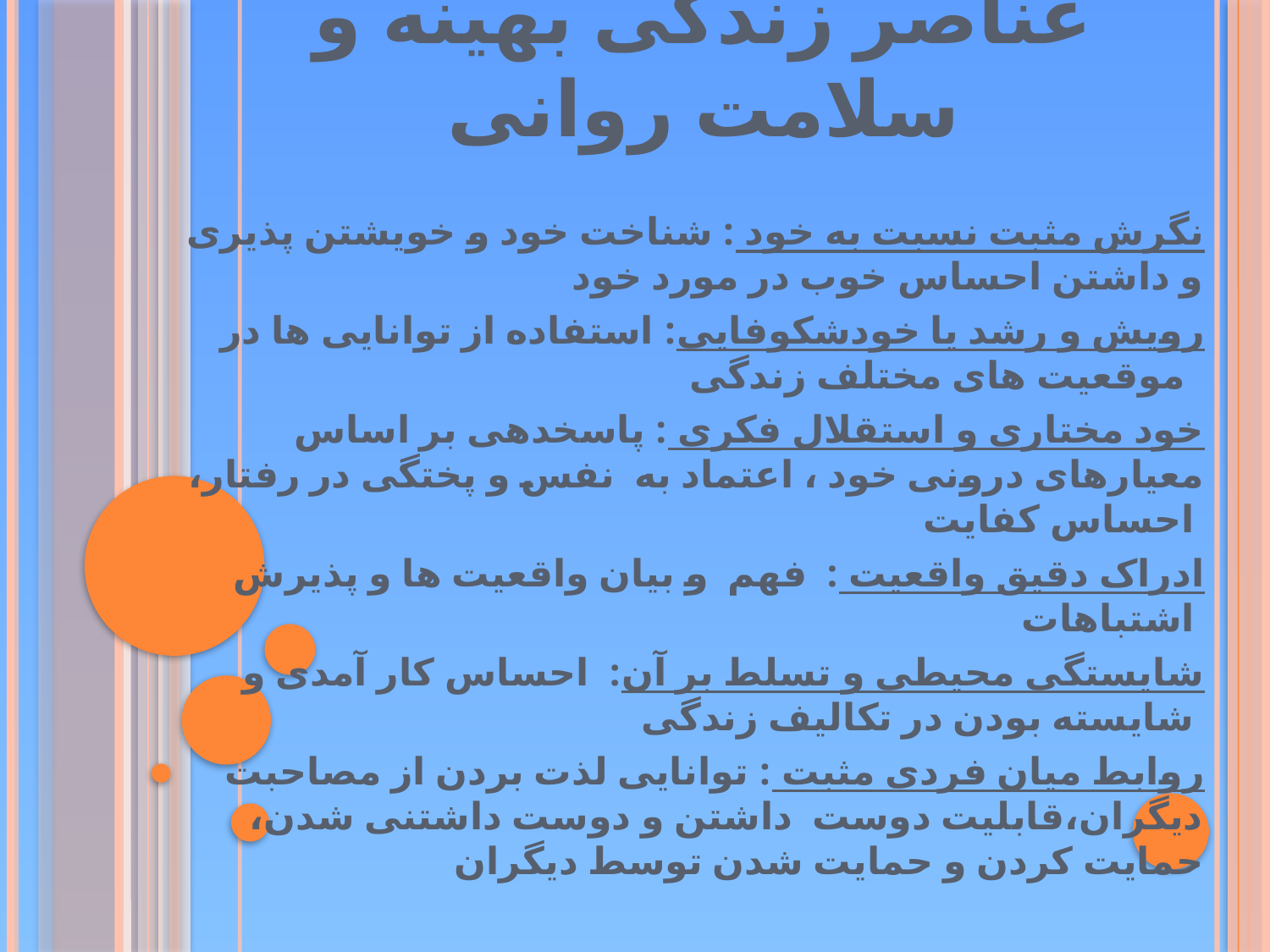

# عناصر زندگی بهینه و سلامت روانی
 نگرش مثبت نسبت به خود : شناخت خود و خویشتن پذیری و داشتن احساس خوب در مورد خود
رویش و رشد یا خودشکوفایی: استفاده از توانایی ها در موقعیت های مختلف زندگی
خود مختاری و استقلال فکری : پاسخدهی بر اساس معیارهای درونی خود ، اعتماد به  نفس و پختگی در رفتار، احساس کفایت
ادراک دقیق واقعیت :  فهم  و بیان واقعیت ها و پذیرش اشتباهات
شایستگی محیطی و تسلط بر آن:  احساس کار آمدی و شایسته بودن در تکالیف زندگی
روابط میان فردی مثبت : توانایی لذت بردن از مصاحبت دیگران،قابلیت دوست  داشتن و دوست داشتنی شدن، حمایت کردن و حمایت شدن توسط دیگران